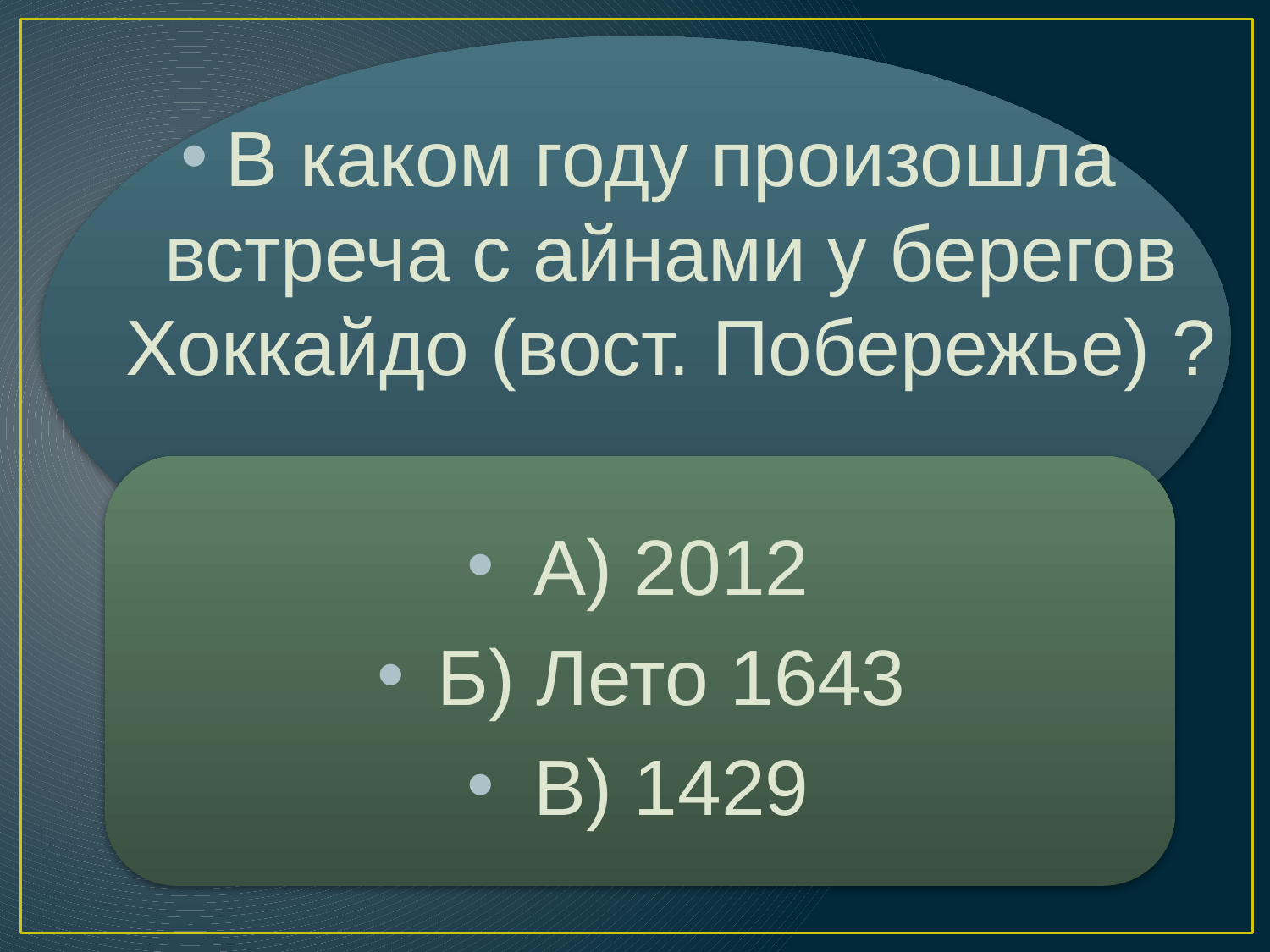

#
В каком году произошла встреча с айнами у берегов Хоккайдо (вост. Побережье) ?

А) 2012
Б) Лето 1643
В) 1429